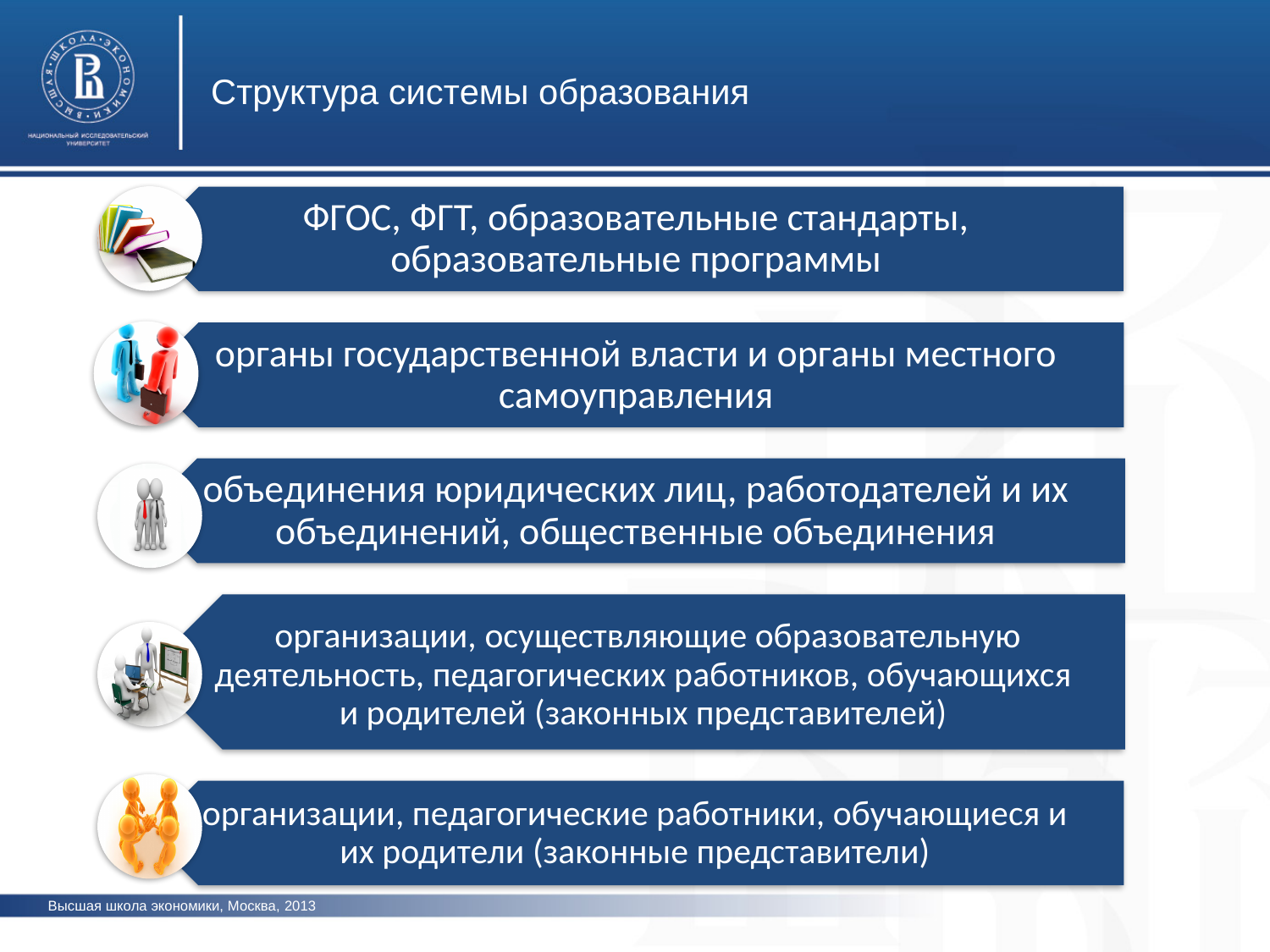

Структура системы образования
ФГОС, ФГТ, образовательные стандарты, образовательные программы
органы государственной власти и органы местного самоуправления
объединения юридических лиц, работодателей и их объединений, общественные объединения
 организации, осуществляющие образовательную деятельность, педагогических работников, обучающихся и родителей (законных представителей)
организации, педагогические работники, обучающиеся и их родители (законные представители)
Высшая школа экономики, Москва, 2013